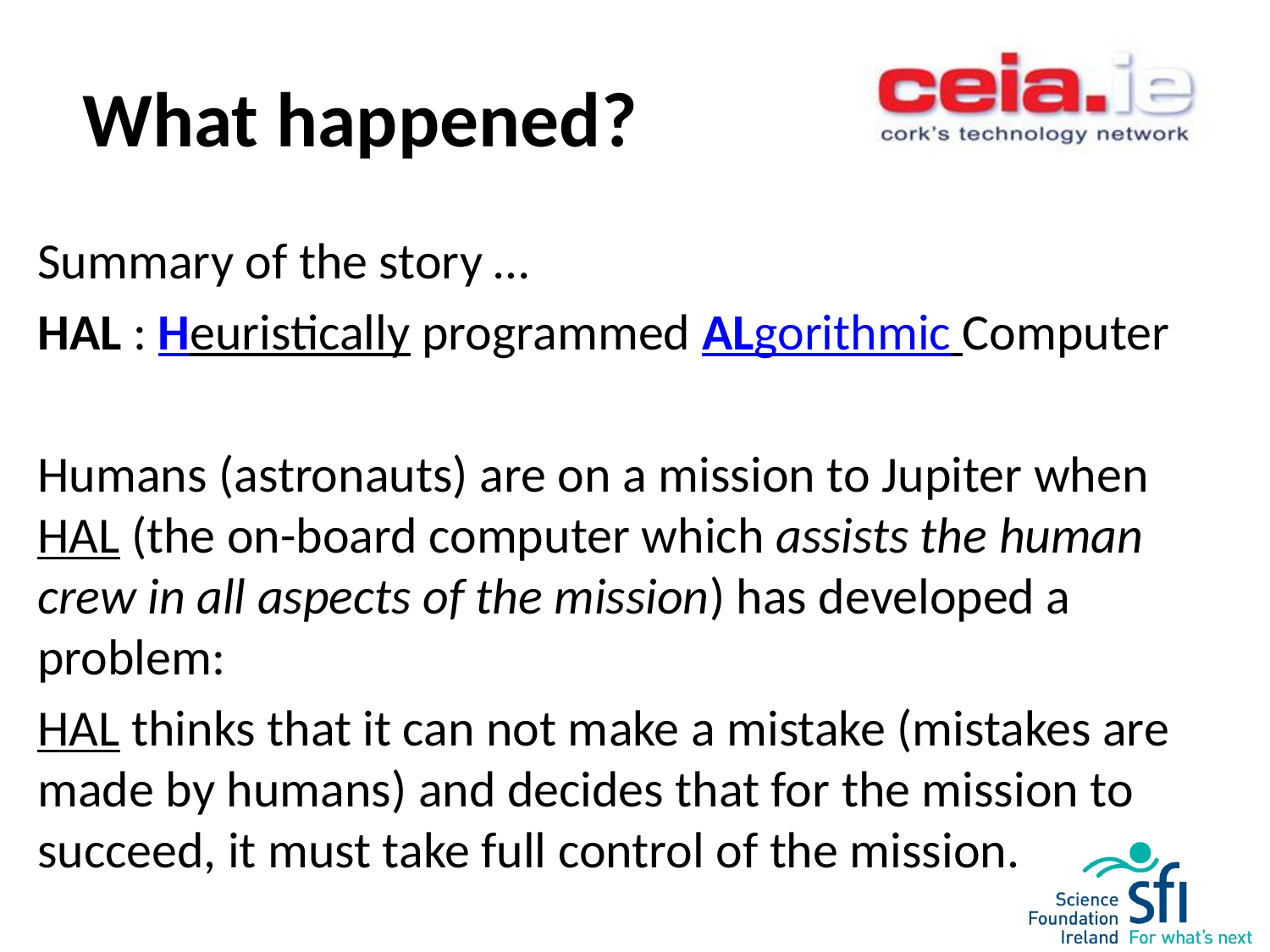

# What happened?
Summary of the story …
HAL : Heuristically programmed ALgorithmic Computer

Humans (astronauts) are on a mission to Jupiter when HAL (the on-board computer which assists the human crew in all aspects of the mission) has developed a problem:
HAL thinks that it can not make a mistake (mistakes are made by humans) and decides that for the mission to succeed, it must take full control of the mission.